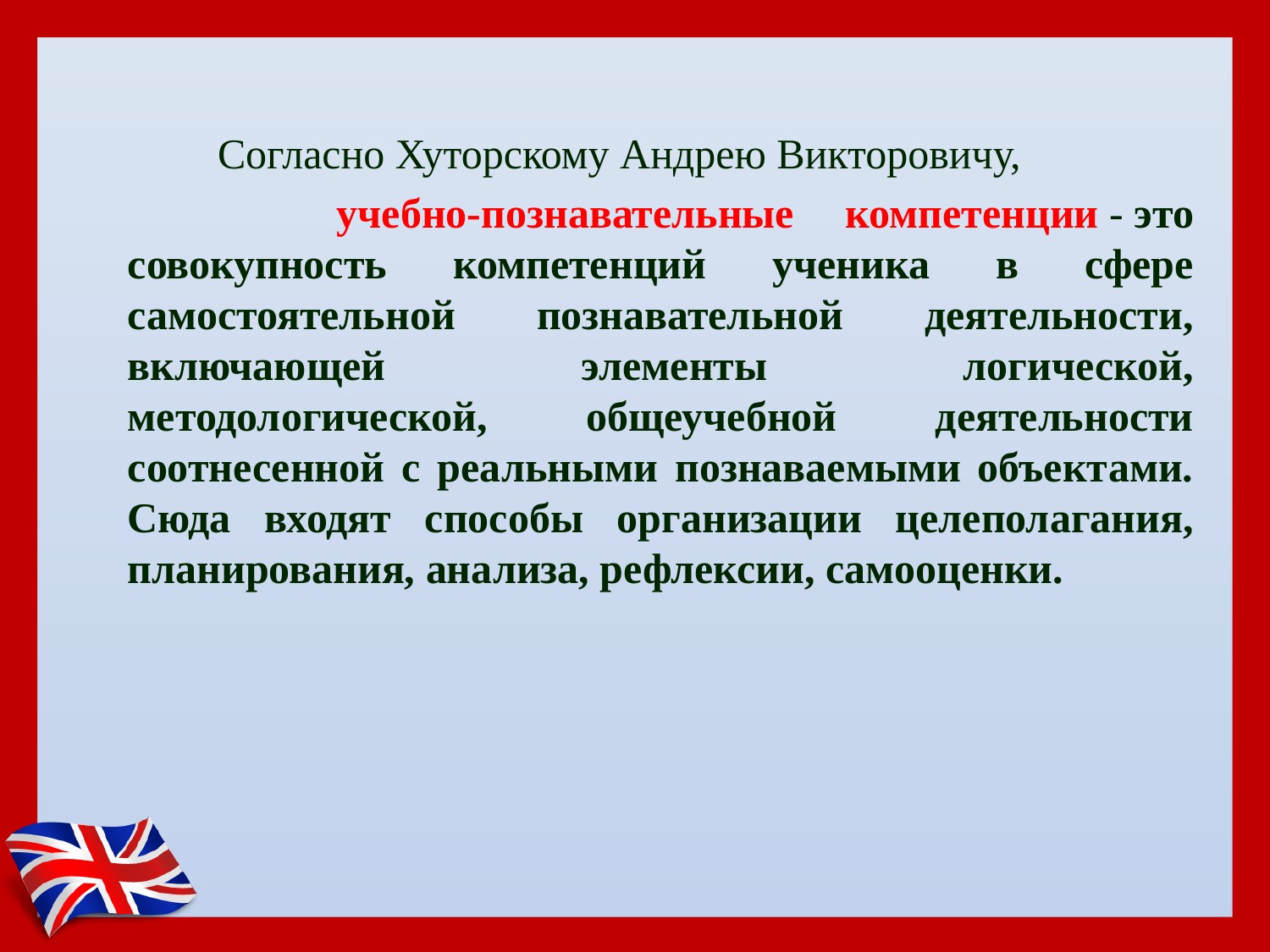

Согласно Хуторскому Андрею Викторовичу,
     учебно-познавательные компетенции - это совокупность компетенций ученика в сфере самостоятельной познавательной деятельности, включающей элементы логической, методологической, общеучебной деятельности соотнесенной с реальными познаваемыми объектами. Сюда входят способы организации целеполагания, планирования, анализа, рефлексии, самооценки.